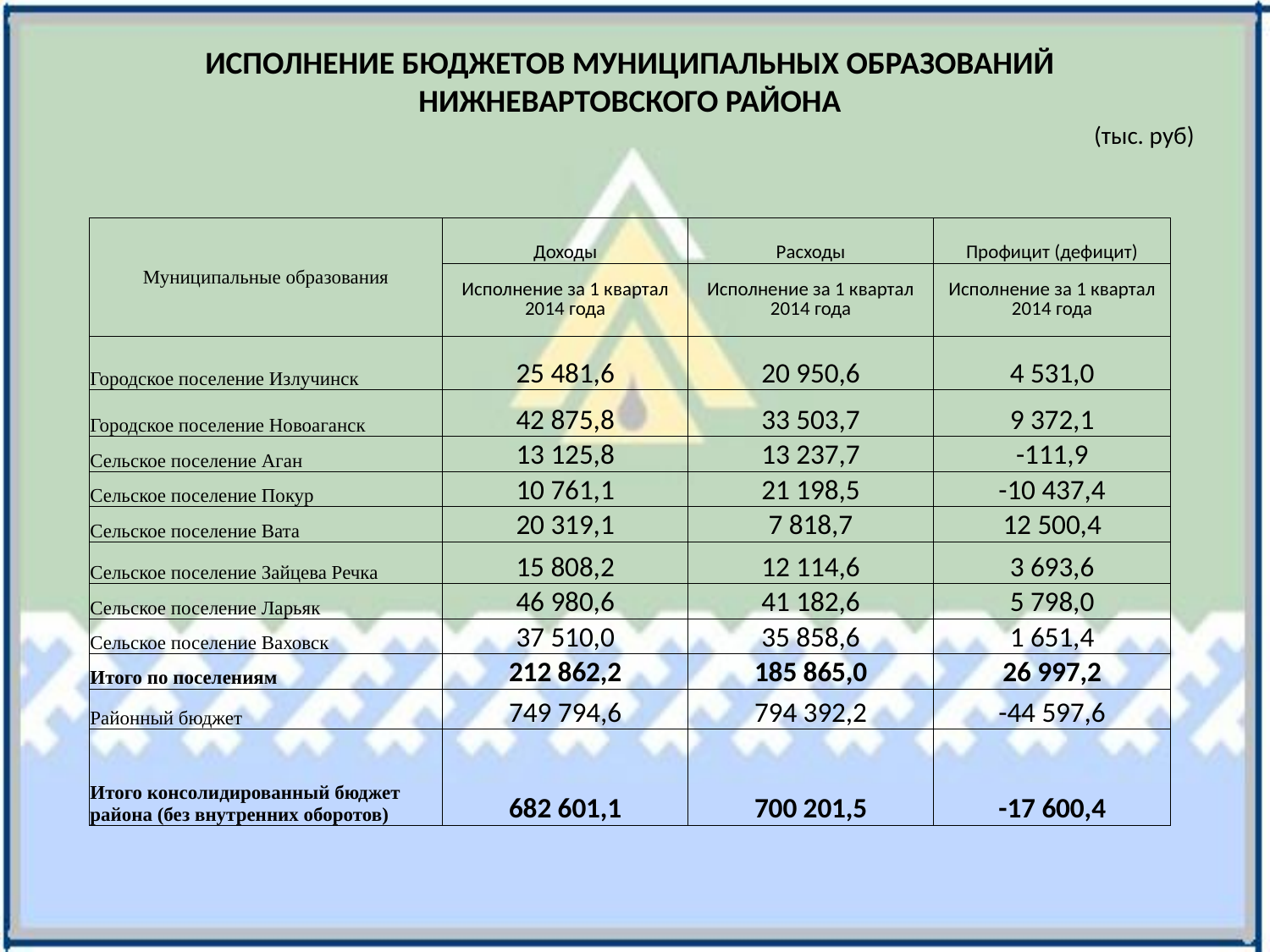

ИСПОЛНЕНИЕ БЮДЖЕТОВ МУНИЦИПАЛЬНЫХ ОБРАЗОВАНИЙ НИЖНЕВАРТОВСКОГО РАЙОНА
(тыс. руб)
| Муниципальные образования | Доходы | Расходы | Профицит (дефицит) |
| --- | --- | --- | --- |
|  | Исполнение за 1 квартал 2014 года | Исполнение за 1 квартал 2014 года | Исполнение за 1 квартал 2014 года |
| Городское поселение Излучинск | 25 481,6 | 20 950,6 | 4 531,0 |
| Городское поселение Новоаганск | 42 875,8 | 33 503,7 | 9 372,1 |
| Сельское поселение Аган | 13 125,8 | 13 237,7 | -111,9 |
| Сельское поселение Покур | 10 761,1 | 21 198,5 | -10 437,4 |
| Сельское поселение Вата | 20 319,1 | 7 818,7 | 12 500,4 |
| Сельское поселение Зайцева Речка | 15 808,2 | 12 114,6 | 3 693,6 |
| Сельское поселение Ларьяк | 46 980,6 | 41 182,6 | 5 798,0 |
| Сельское поселение Ваховск | 37 510,0 | 35 858,6 | 1 651,4 |
| Итого по поселениям | 212 862,2 | 185 865,0 | 26 997,2 |
| Районный бюджет | 749 794,6 | 794 392,2 | -44 597,6 |
| Итого консолидированный бюджет района (без внутренних оборотов) | 682 601,1 | 700 201,5 | -17 600,4 |